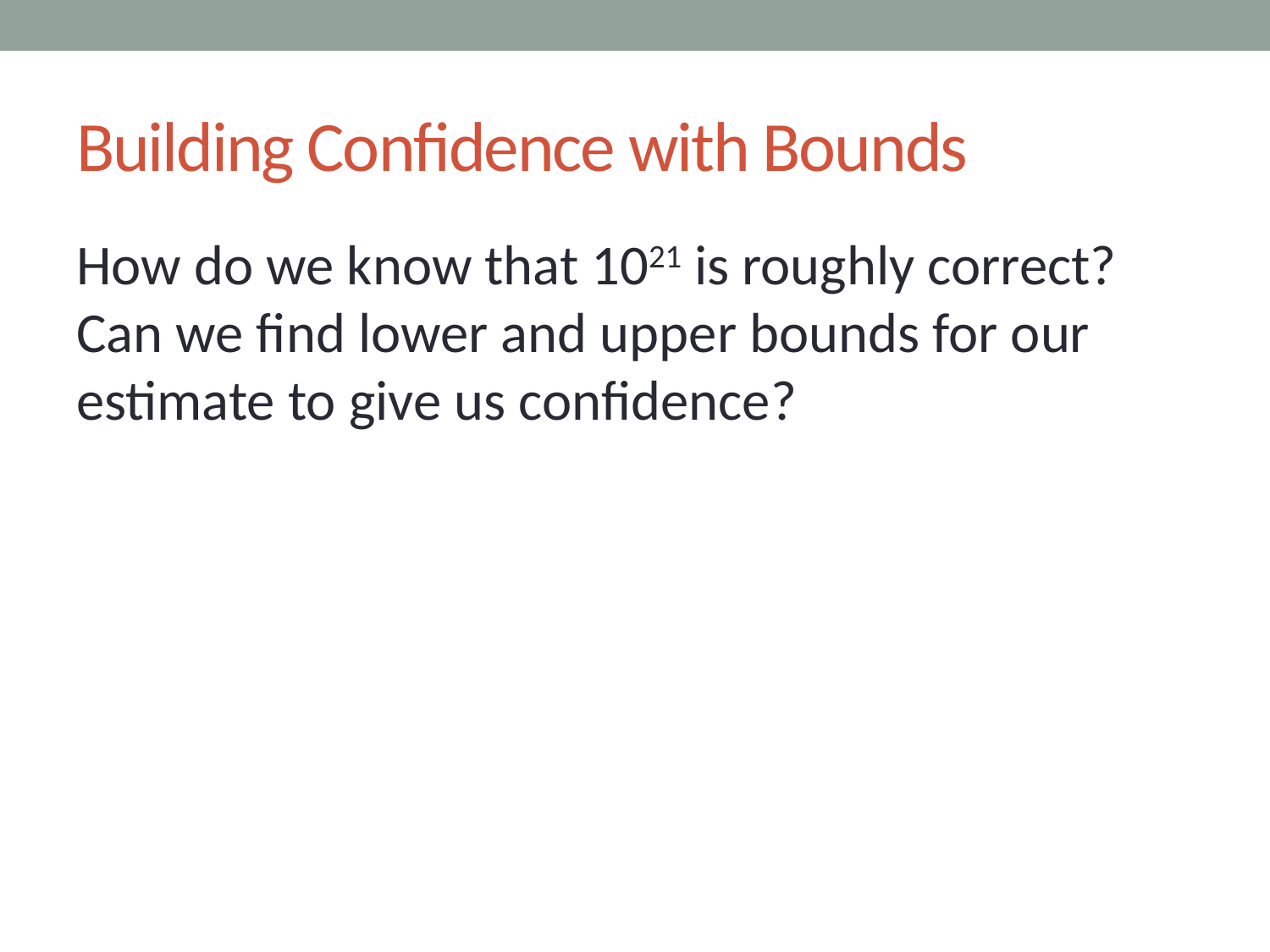

# Building Confidence with Bounds
How do we know that 1021 is roughly correct? Can we find lower and upper bounds for our estimate to give us confidence?